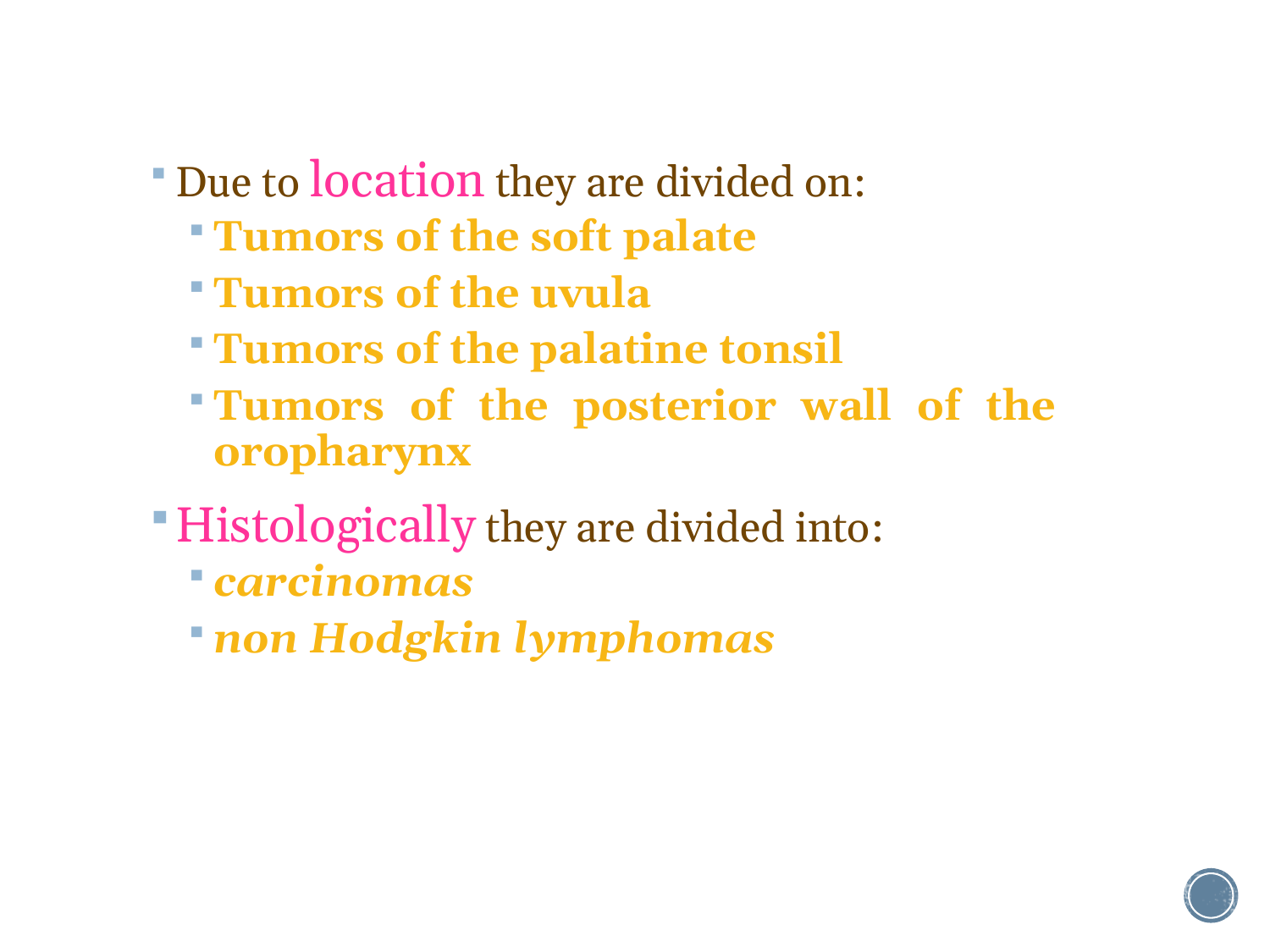

Due to location they are divided on:
Tumors of the soft palate
Tumors of the uvula
Tumors of the palatine tonsil
Tumors of the posterior wall of the oropharynx
Histologically they are divided into:
carcinomas
non Hodgkin lymphomas